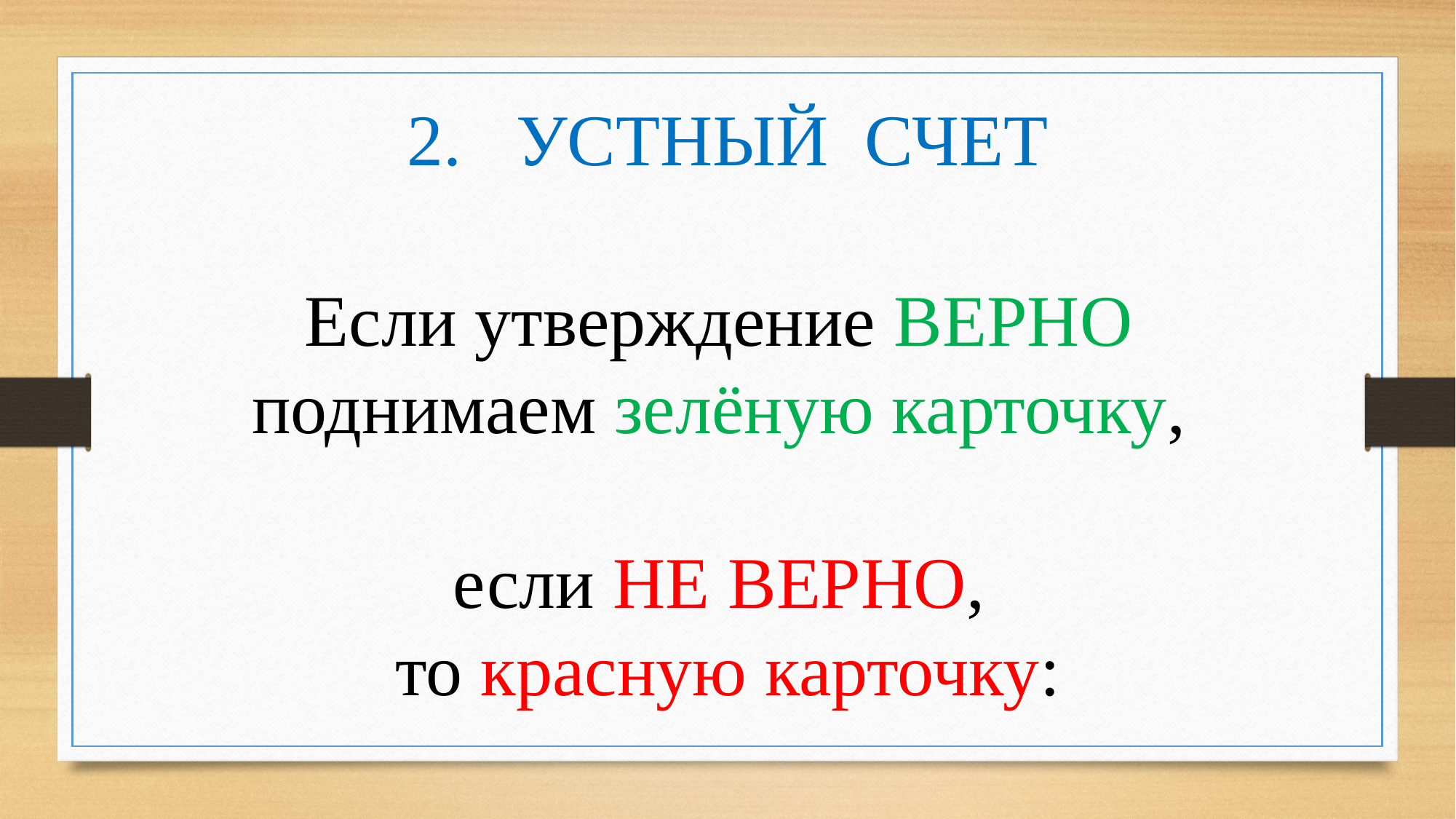

2.   УСТНЫЙ  СЧЕТ
Если утверждение ВЕРНО
поднимаем зелёную карточку,

если НЕ ВЕРНО,
то красную карточку: